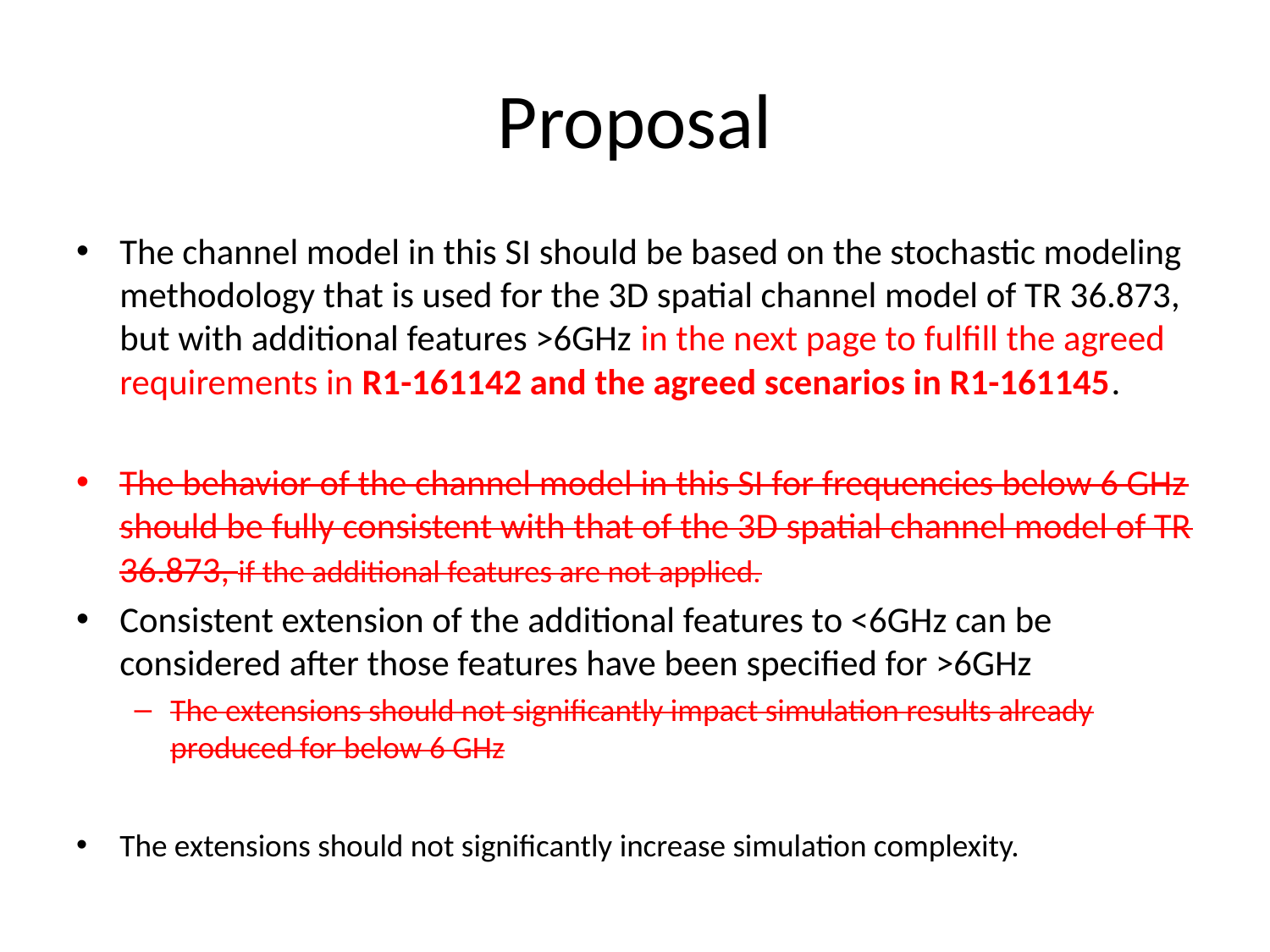

# Proposal
The channel model in this SI should be based on the stochastic modeling methodology that is used for the 3D spatial channel model of TR 36.873, but with additional features >6GHz in the next page to fulfill the agreed requirements in R1-161142 and the agreed scenarios in R1-161145.

The behavior of the channel model in this SI for frequencies below 6 GHz should be fully consistent with that of the 3D spatial channel model of TR 36.873, if the additional features are not applied.
Consistent extension of the additional features to <6GHz can be considered after those features have been specified for >6GHz
The extensions should not significantly impact simulation results already produced for below 6 GHz

The extensions should not significantly increase simulation complexity.